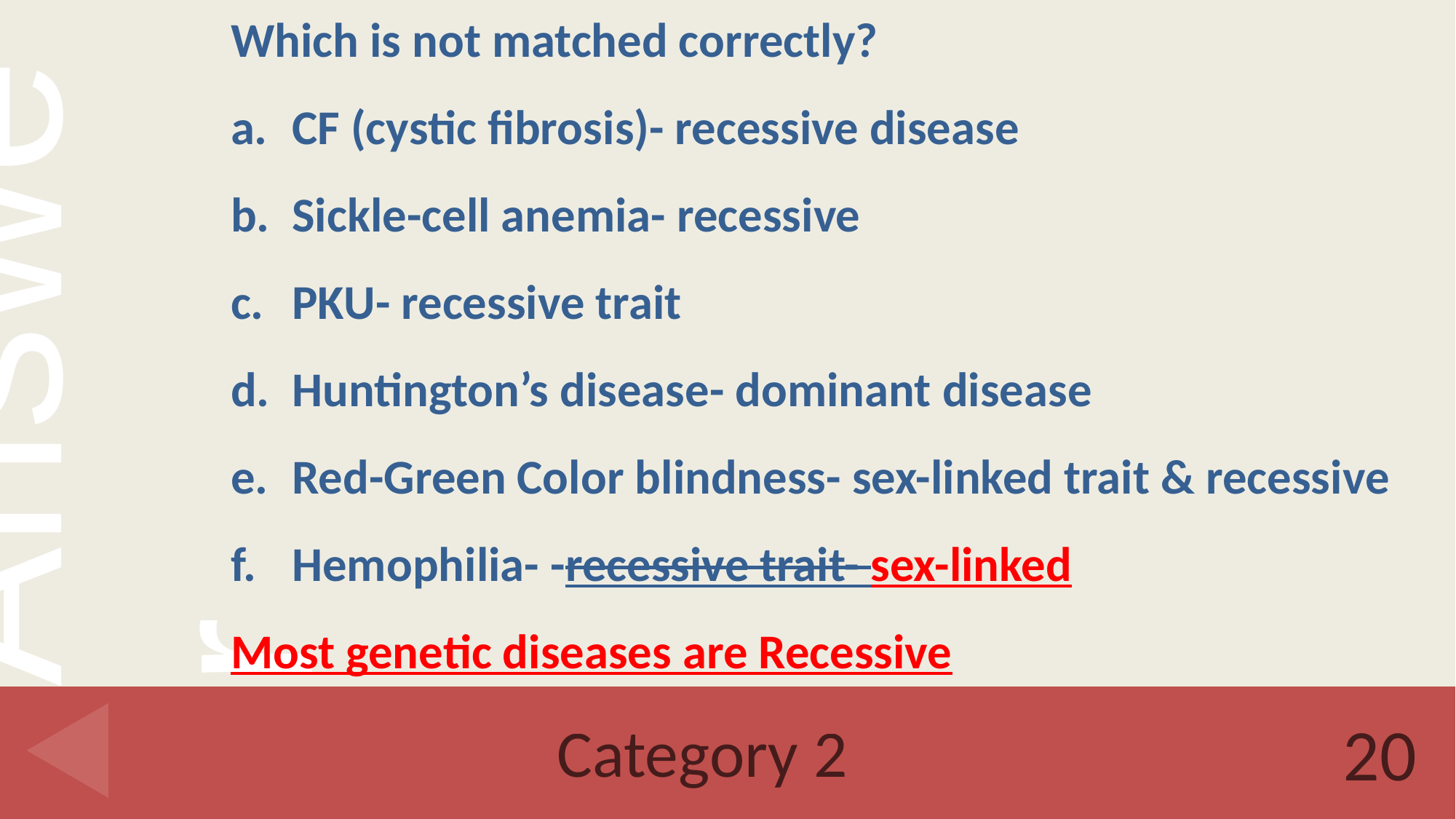

Which is not matched correctly?
CF (cystic fibrosis)- recessive disease
Sickle-cell anemia- recessive
PKU- recessive trait
Huntington’s disease- dominant disease
Red-Green Color blindness- sex-linked trait & recessive
Hemophilia- -recessive trait- sex-linked
Most genetic diseases are Recessive
# Category 2
20